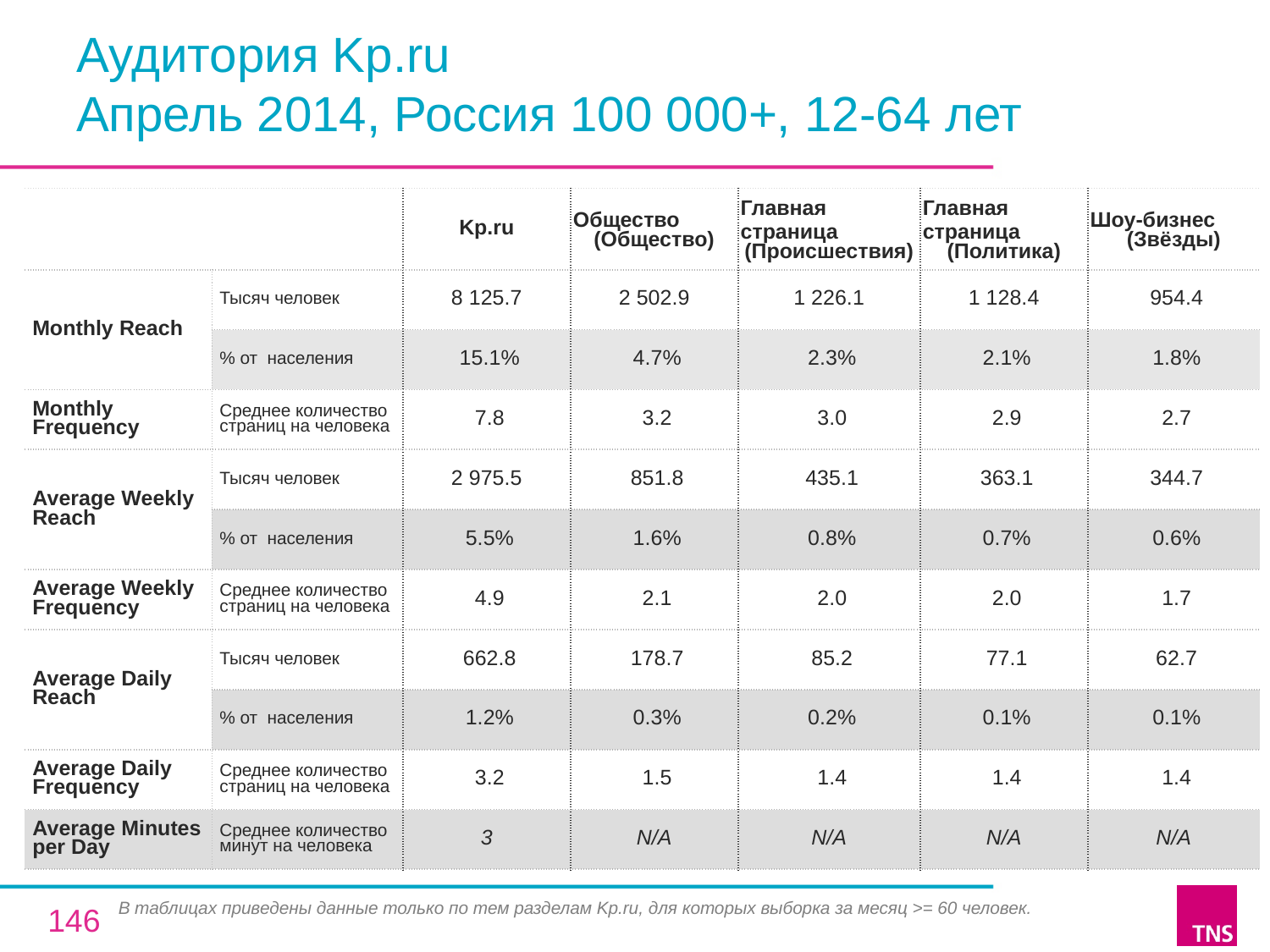

# Аудитория Kp.ru Апрель 2014, Россия 100 000+, 12-64 лет
|  |  | Kp.ru | Общество (Общество) | Главная страница (Происшествия) | Главная страница (Политика) | Шоу-бизнес (Звёзды) |
| --- | --- | --- | --- | --- | --- | --- |
| Monthly Reach | Тысяч человек | 8 125.7 | 2 502.9 | 1 226.1 | 1 128.4 | 954.4 |
|  | % от населения | 15.1% | 4.7% | 2.3% | 2.1% | 1.8% |
| Monthly Frequency | Среднее количество страниц на человека | 7.8 | 3.2 | 3.0 | 2.9 | 2.7 |
| Average Weekly Reach | Тысяч человек | 2 975.5 | 851.8 | 435.1 | 363.1 | 344.7 |
|  | % от населения | 5.5% | 1.6% | 0.8% | 0.7% | 0.6% |
| Average Weekly Frequency | Среднее количество страниц на человека | 4.9 | 2.1 | 2.0 | 2.0 | 1.7 |
| Average Daily Reach | Тысяч человек | 662.8 | 178.7 | 85.2 | 77.1 | 62.7 |
|  | % от населения | 1.2% | 0.3% | 0.2% | 0.1% | 0.1% |
| Average Daily Frequency | Среднее количество страниц на человека | 3.2 | 1.5 | 1.4 | 1.4 | 1.4 |
| Average Minutes per Day | Среднее количество минут на человека | 3 | N/A | N/A | N/A | N/A |
В таблицах приведены данные только по тем разделам Kp.ru, для которых выборка за месяц >= 60 человек.
146